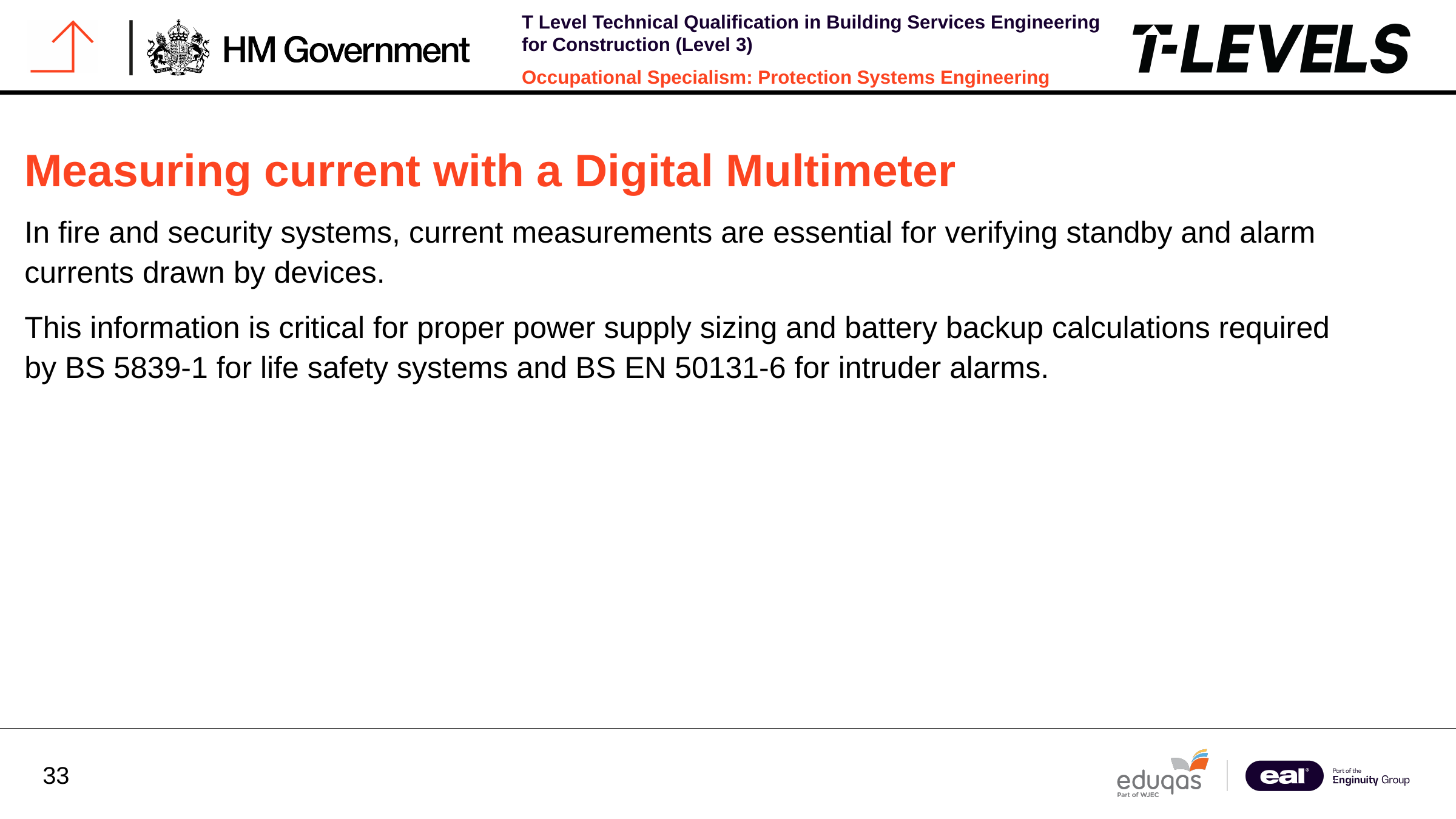

Measuring current with a Digital Multimeter
In fire and security systems, current measurements are essential for verifying standby and alarm currents drawn by devices.
This information is critical for proper power supply sizing and battery backup calculations required by BS 5839-1 for life safety systems and BS EN 50131-6 for intruder alarms.